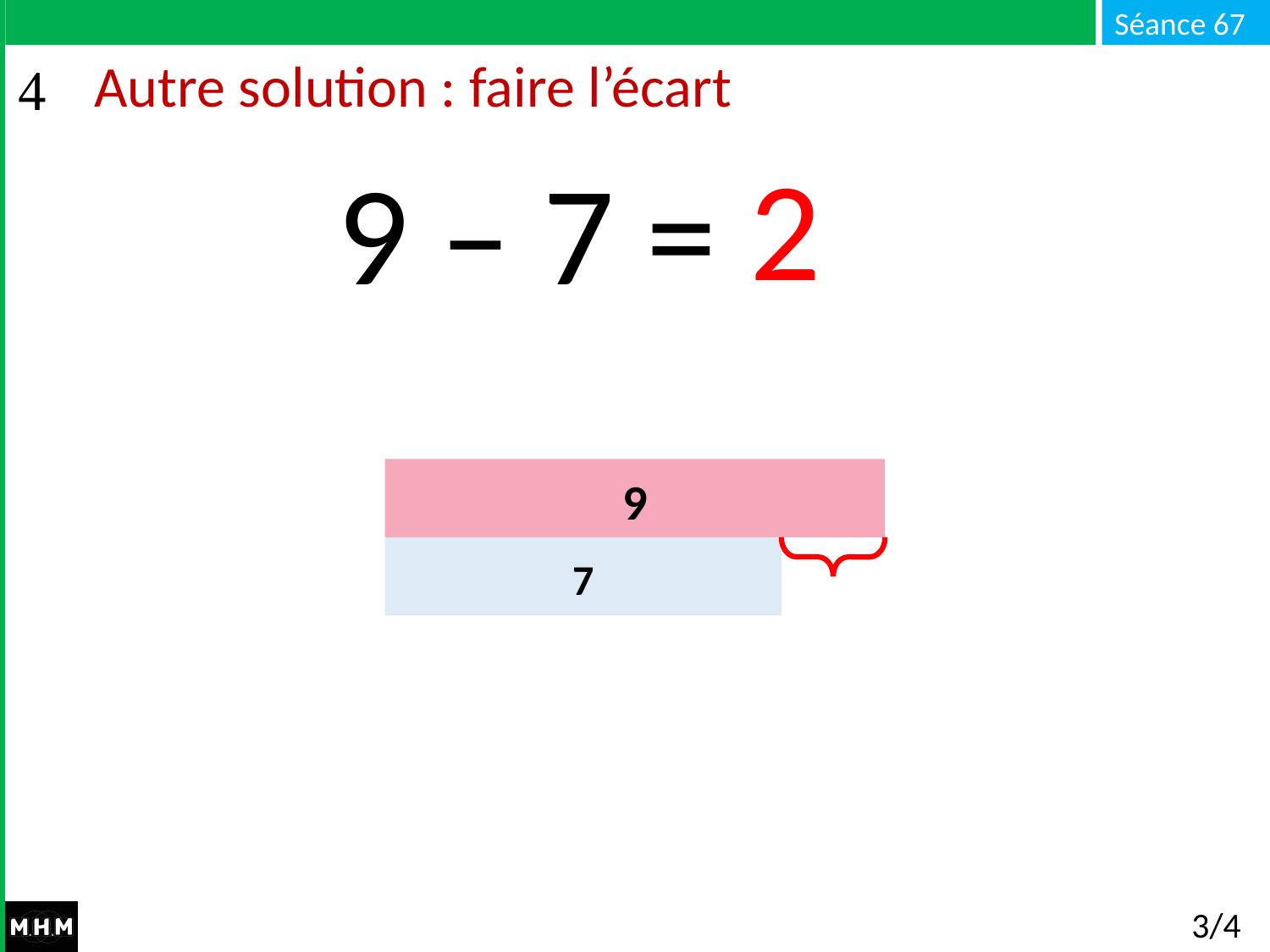

# Autre solution : faire l’écart
2
9 – 7 = …
9

7
3/4